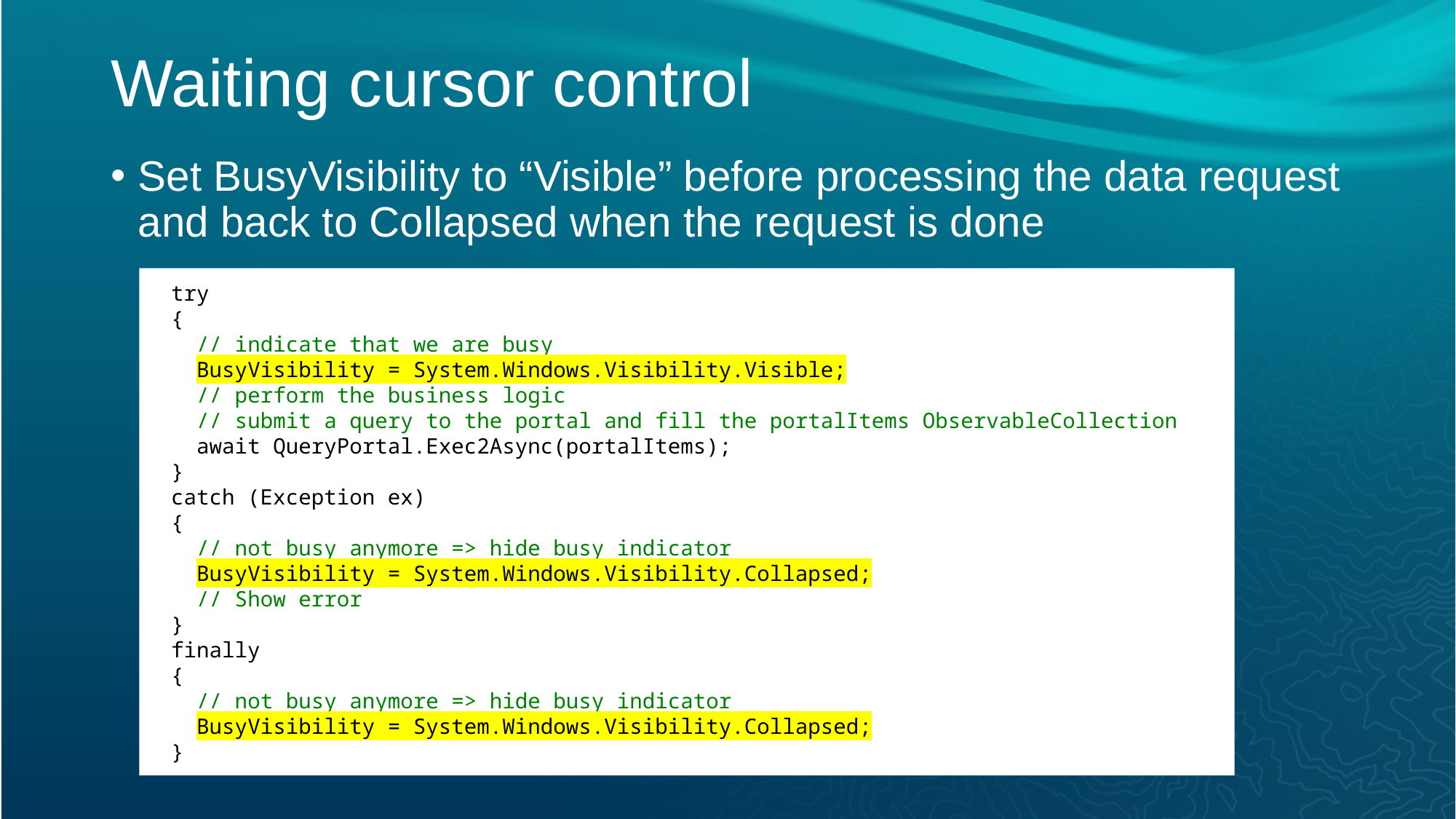

# Waiting cursor control
Set BusyVisibility to “Visible” before processing the data request and back to Collapsed when the request is done
try
{
  // indicate that we are busy
  BusyVisibility = System.Windows.Visibility.Visible;
  // perform the business logic
  // submit a query to the portal and fill the portalItems ObservableCollection
  await QueryPortal.Exec2Async(portalItems);
}
catch (Exception ex)
{
  // not busy anymore => hide busy indicator
  BusyVisibility = System.Windows.Visibility.Collapsed;
  // Show error
}
finally
{
  // not busy anymore => hide busy indicator
  BusyVisibility = System.Windows.Visibility.Collapsed;
}